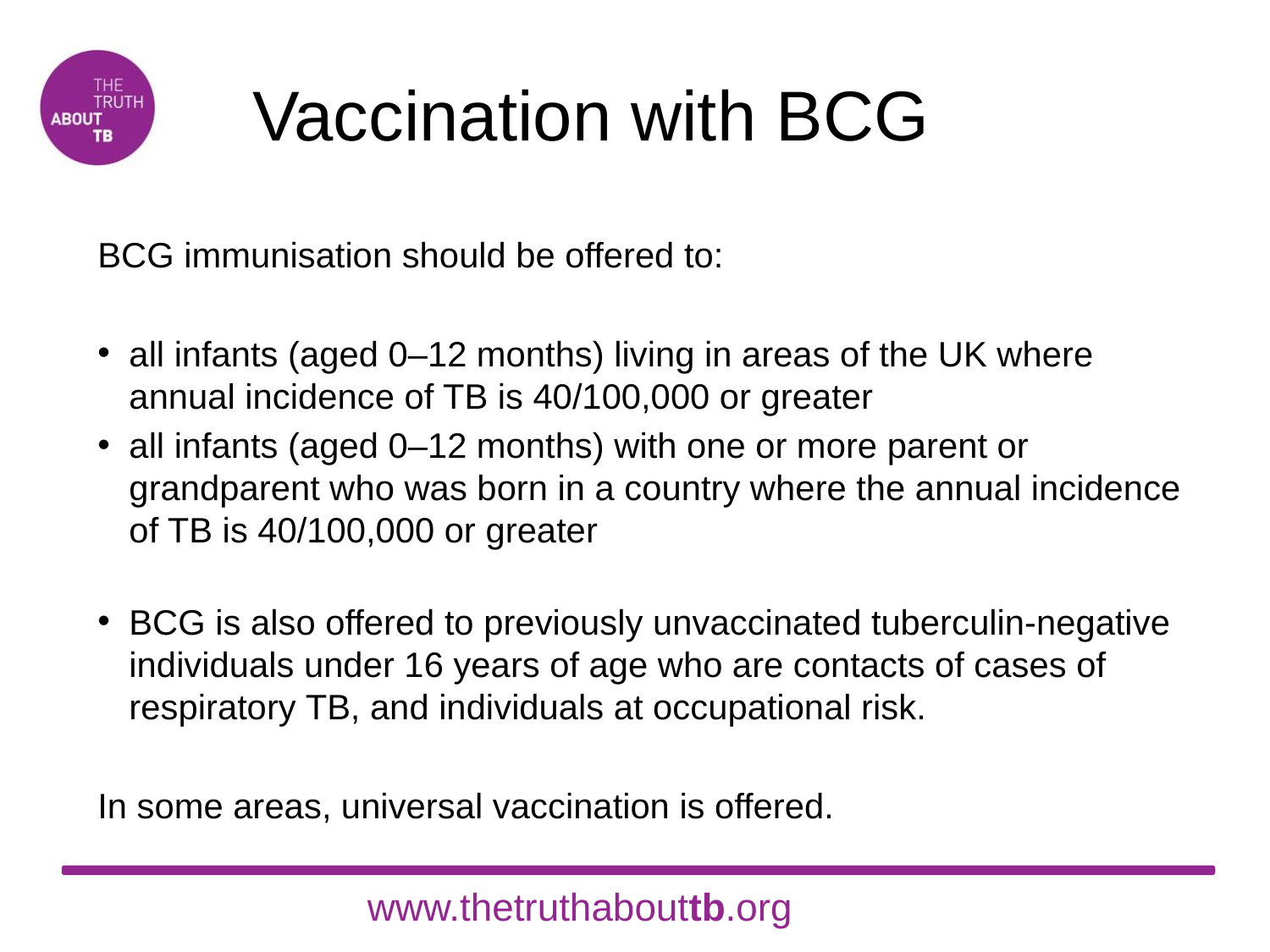

# Vaccination with BCG
BCG immunisation should be offered to:

all infants (aged 0–12 months) living in areas of the UK where annual incidence of TB is 40/100,000 or greater
all infants (aged 0–12 months) with one or more parent or grandparent who was born in a country where the annual incidence of TB is 40/100,000 or greater
BCG is also offered to previously unvaccinated tuberculin-negative individuals under 16 years of age who are contacts of cases of respiratory TB, and individuals at occupational risk.

In some areas, universal vaccination is offered.